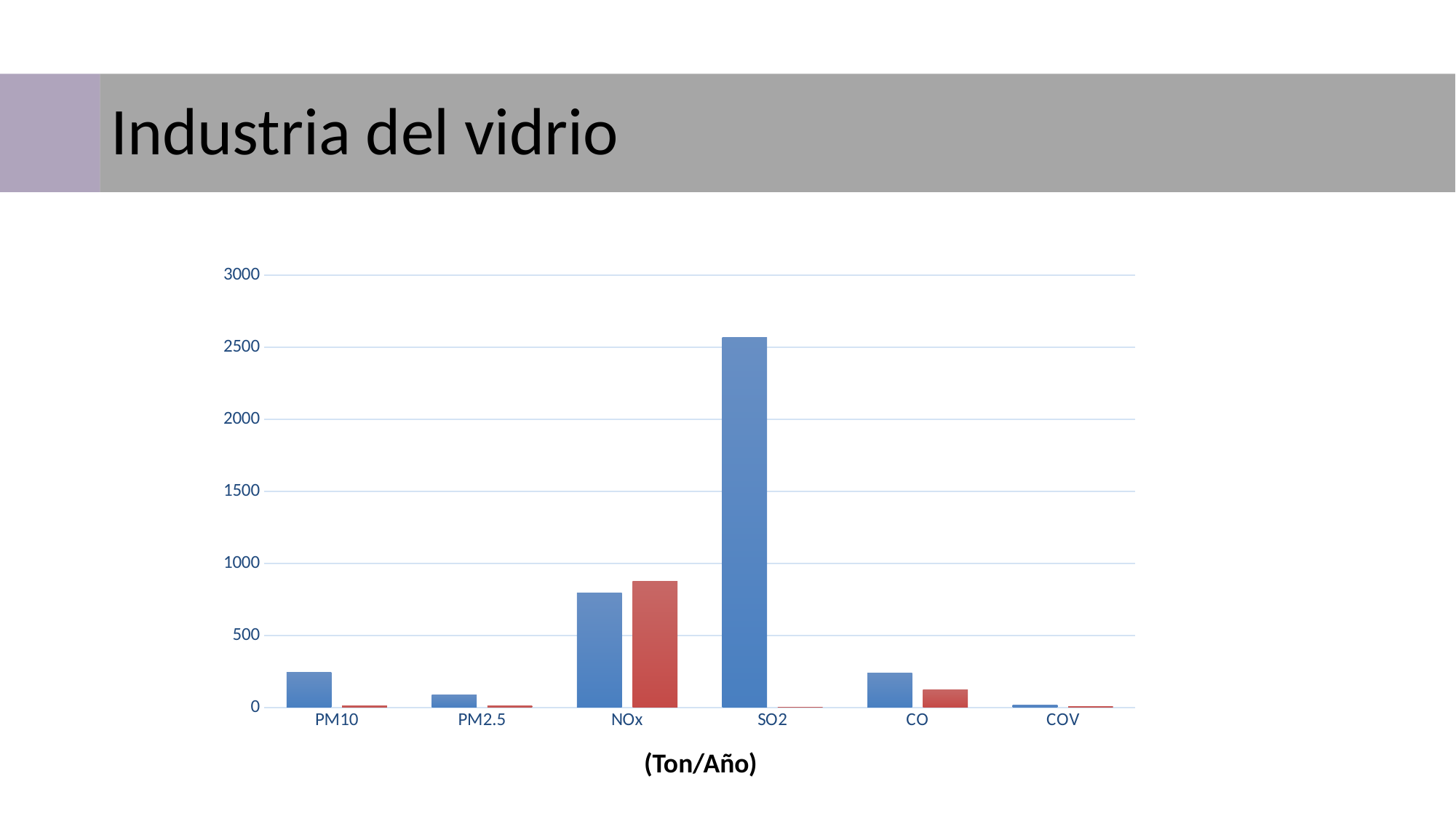

# Industria del vidrio

### Chart

| Category |  |  |
|---|---|---|
| PM10 | 243.3 | 11.1 |
| PM2.5 | 87.7 | 11.1 |
| NOx | 797.3 | 878.11 |
| SO2 | 2567.6 | 0.88 |
| CO | 238.5 | 122.67 |
| COV | 18.1 | 8.032 |
(Ton/Año))